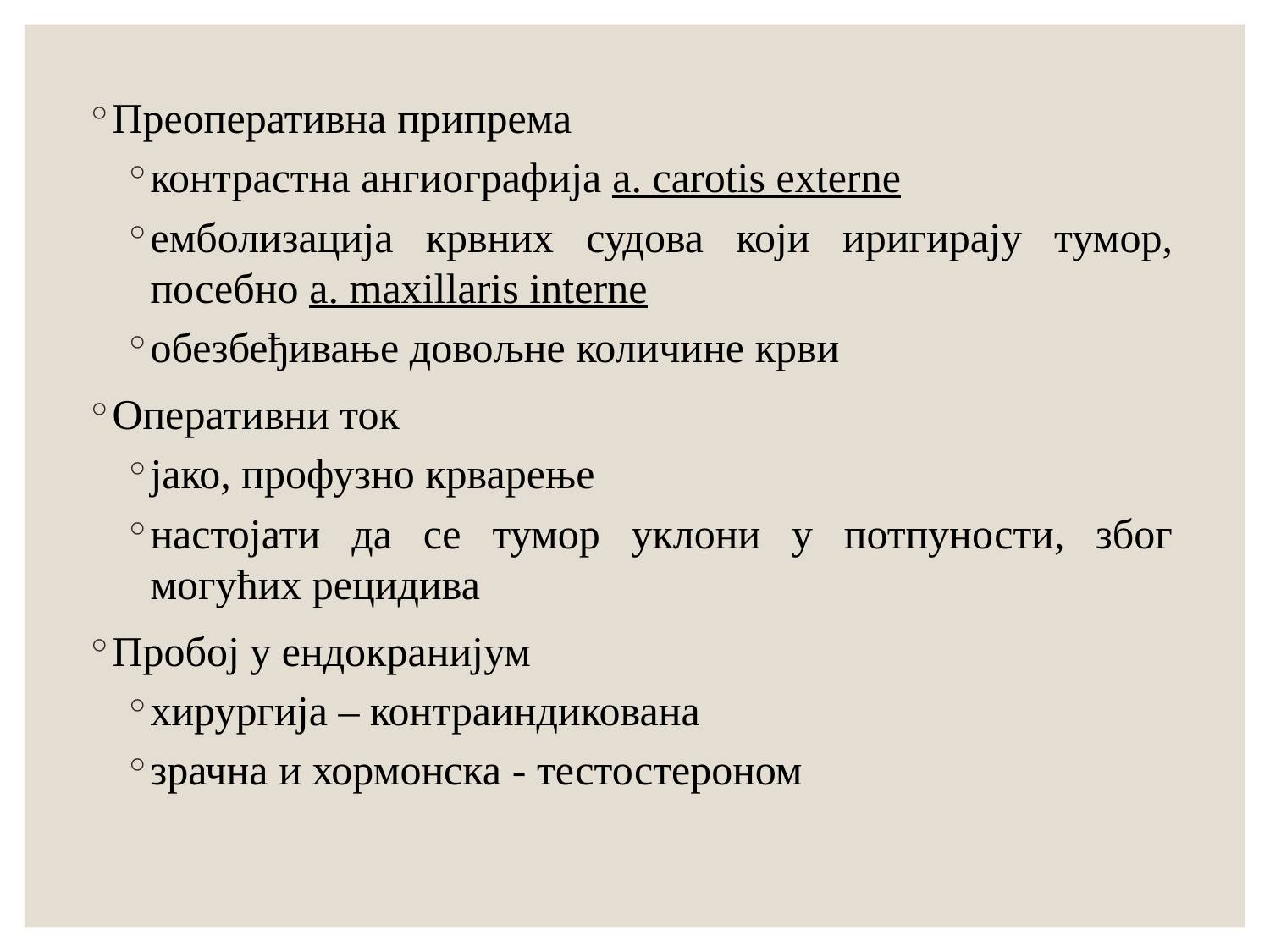

Преоперативна припрема
контрастна ангиографија а. carotis externe
емболизација крвних судова који иригирају тумор, посебно a. maxillaris interne
обезбеђивање довољне количине крви
Оперативни ток
јако, профузно крварење
настојати да се тумор уклони у потпуности, због могућих рецидива
Пробој у ендокранијум
хирургија – контраиндикована
зрачна и хормонска - тестостероном